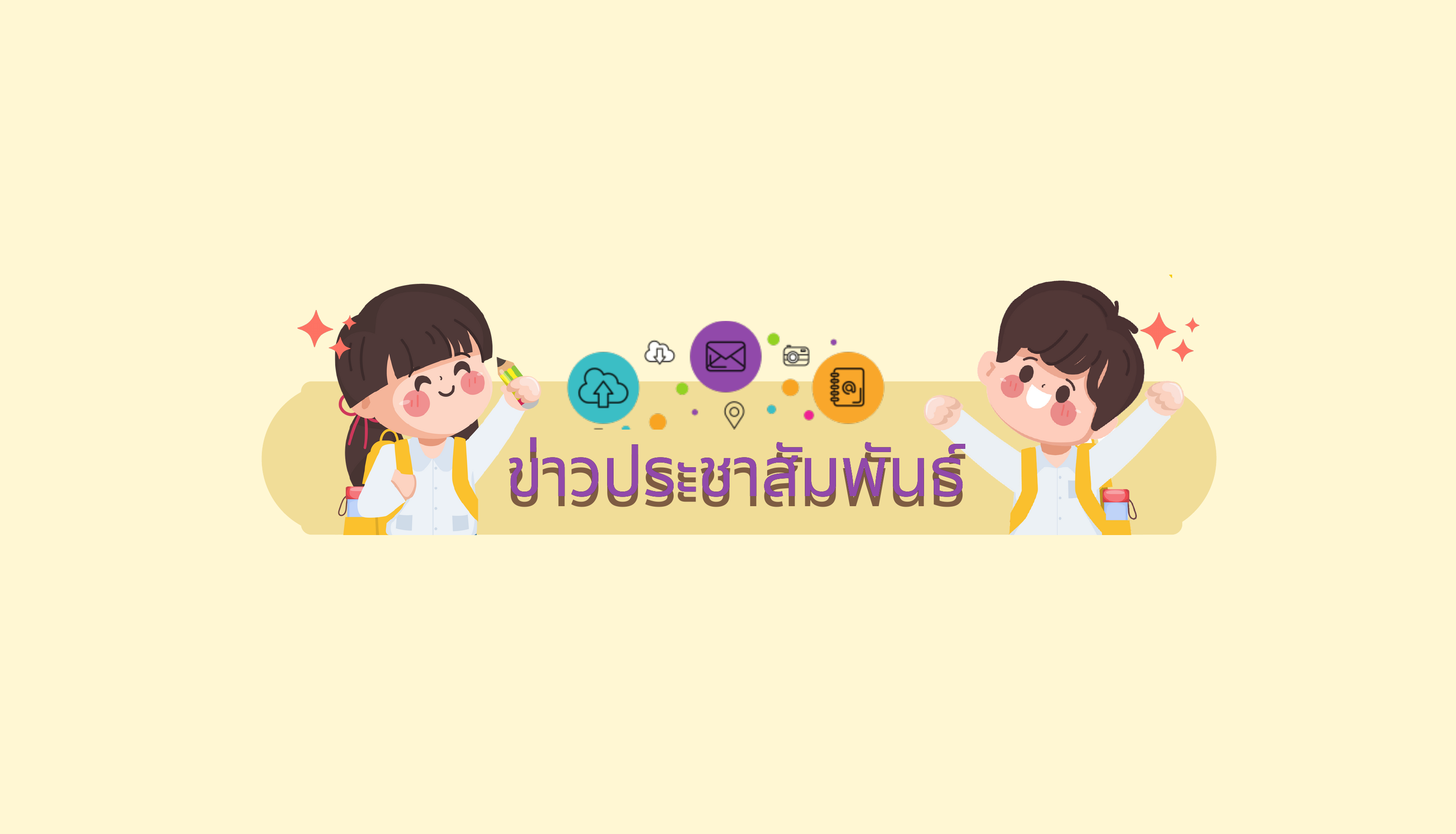

ข่าวประชาสัมพันธ์
ข่าวประชาสัมพันธ์
ข่าวประชาสัมพันธ์